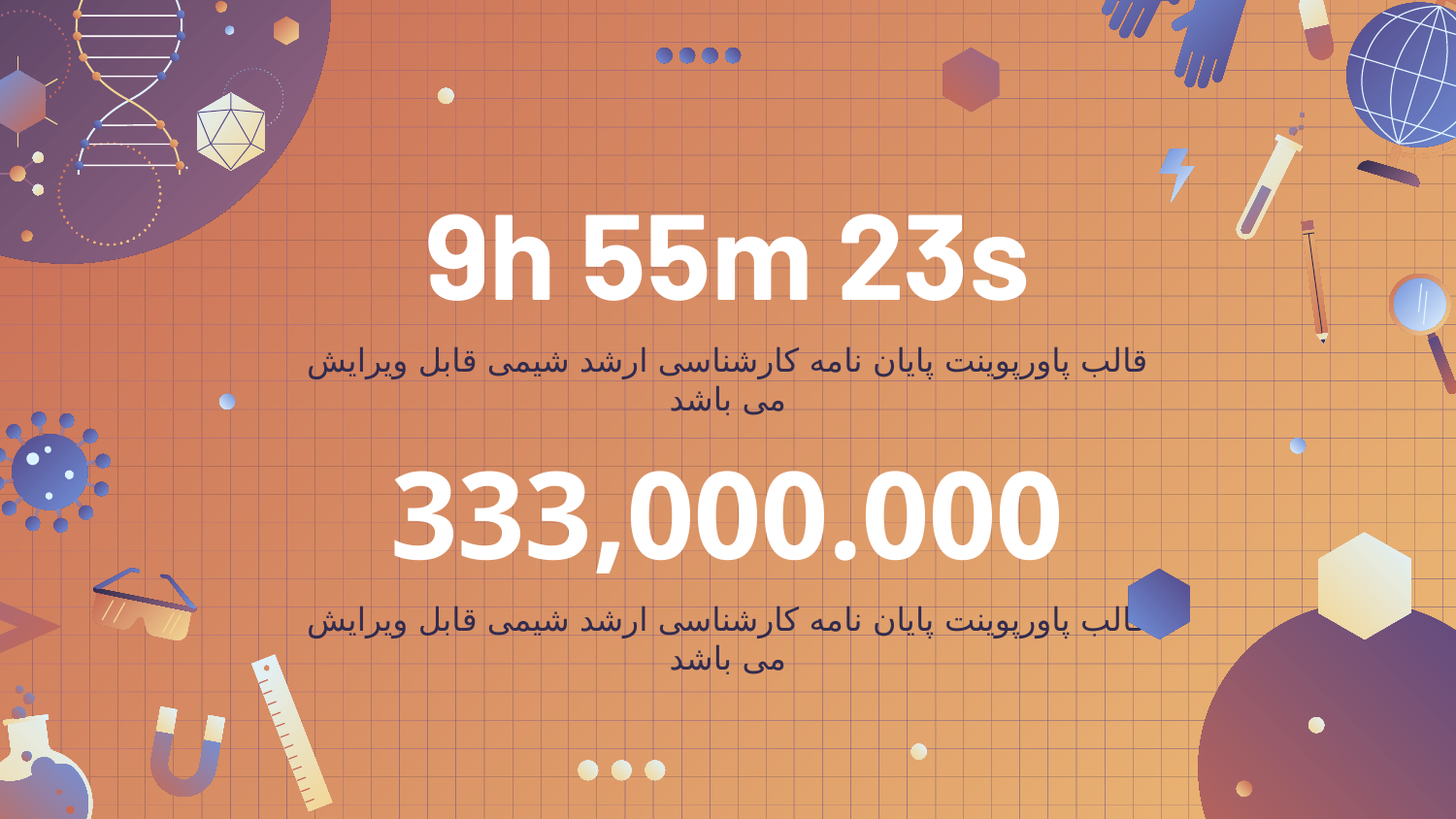

# 9h 55m 23s
قالب پاورپوینت پایان نامه کارشناسی ارشد شیمی قابل ویرایش می باشد
333,000.000
قالب پاورپوینت پایان نامه کارشناسی ارشد شیمی قابل ویرایش می باشد